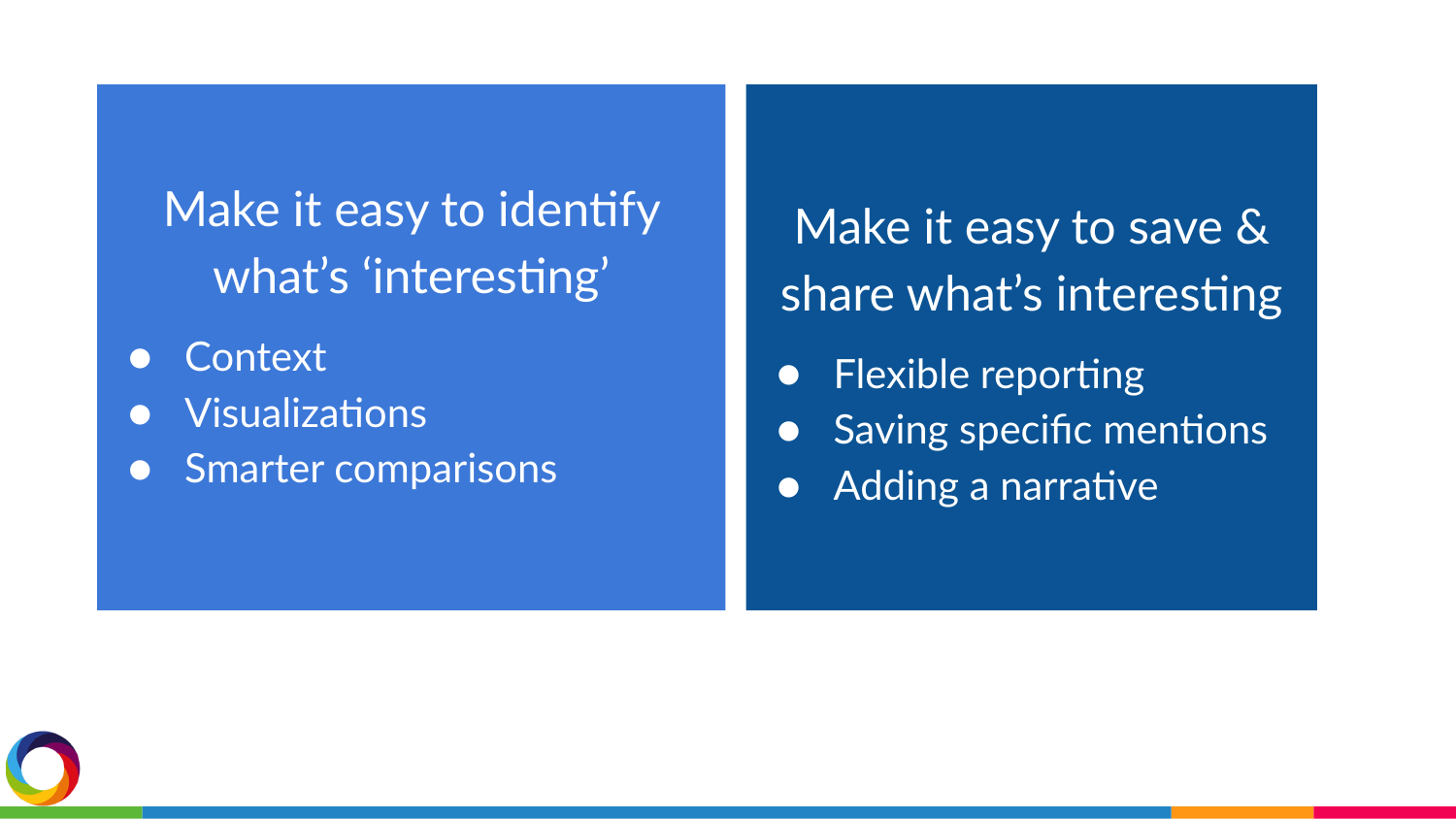

Make it easy to identify what’s ‘interesting’
Context
Visualizations
Smarter comparisons

Make it easy to save & share what’s interesting
Flexible reporting
Saving specific mentions
Adding a narrative